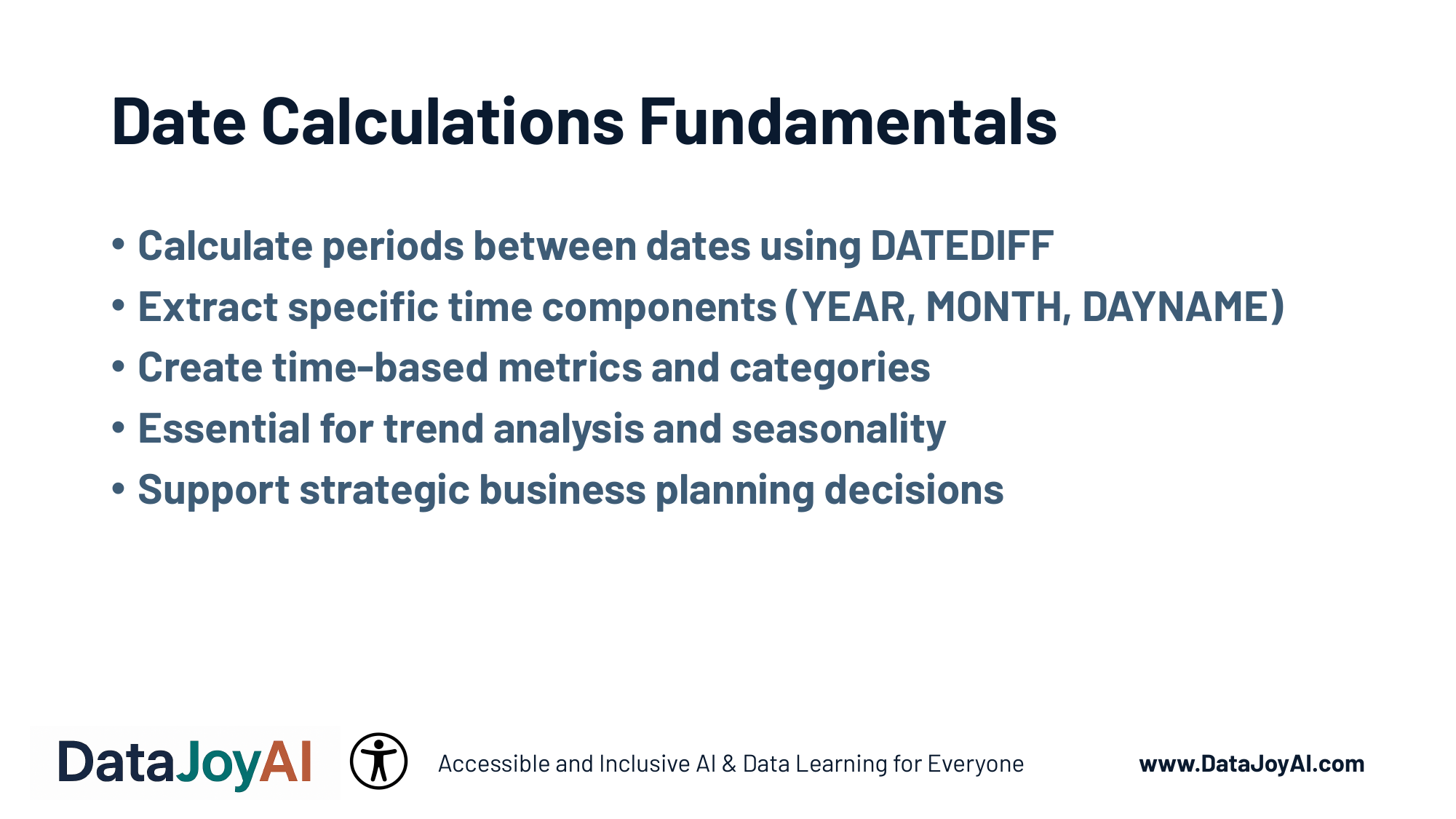

# Date Calculations Fundamentals
Calculate periods between dates using DATEDIFF
Extract specific time components (YEAR, MONTH, DAYNAME)
Create time-based metrics and categories
Essential for trend analysis and seasonality
Support strategic business planning decisions